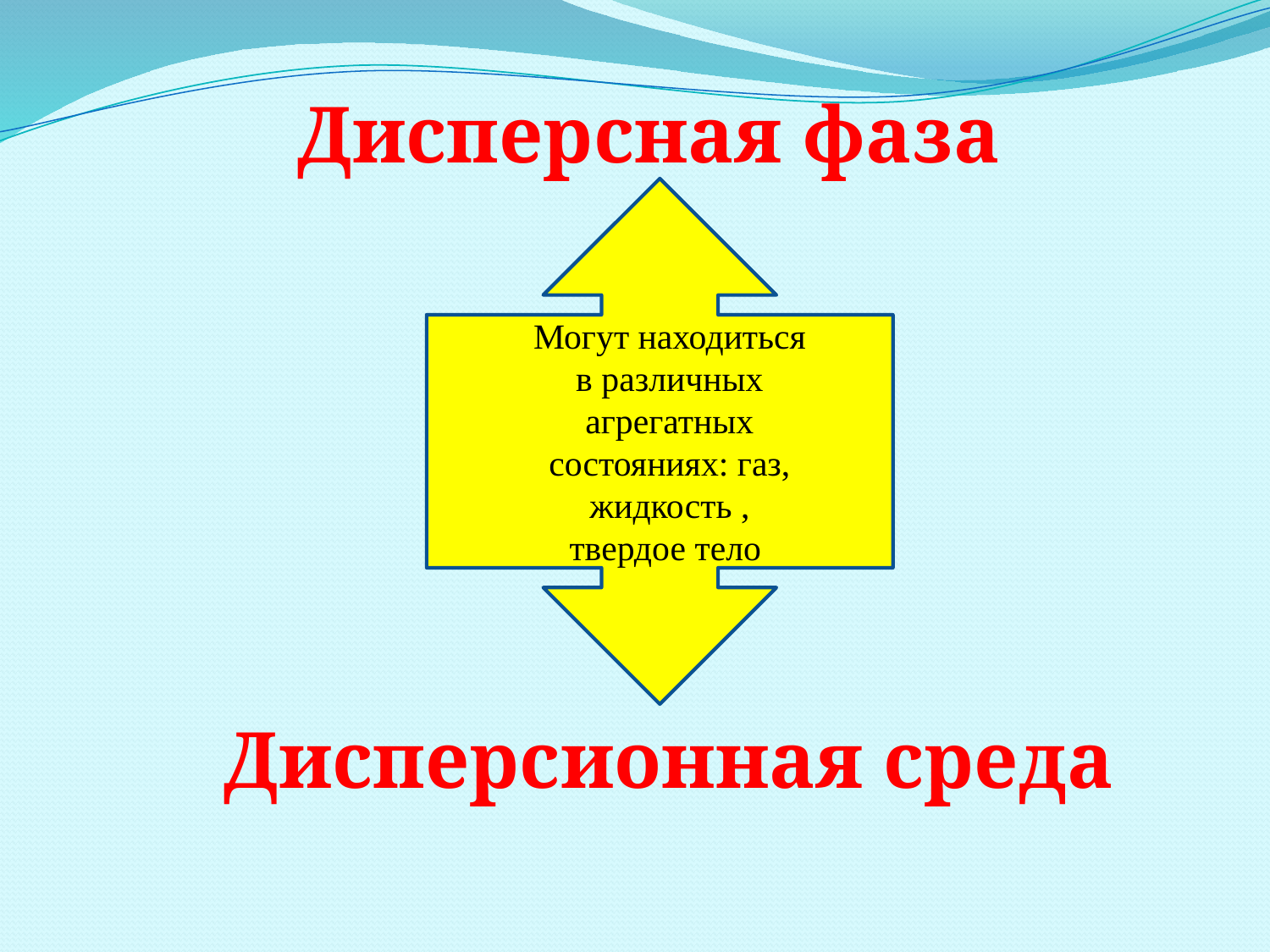

Дисперсная фаза

Могут находиться в различных агрегатных состояниях: газ, жидкость , твердое тело
  Дисперсионная среда